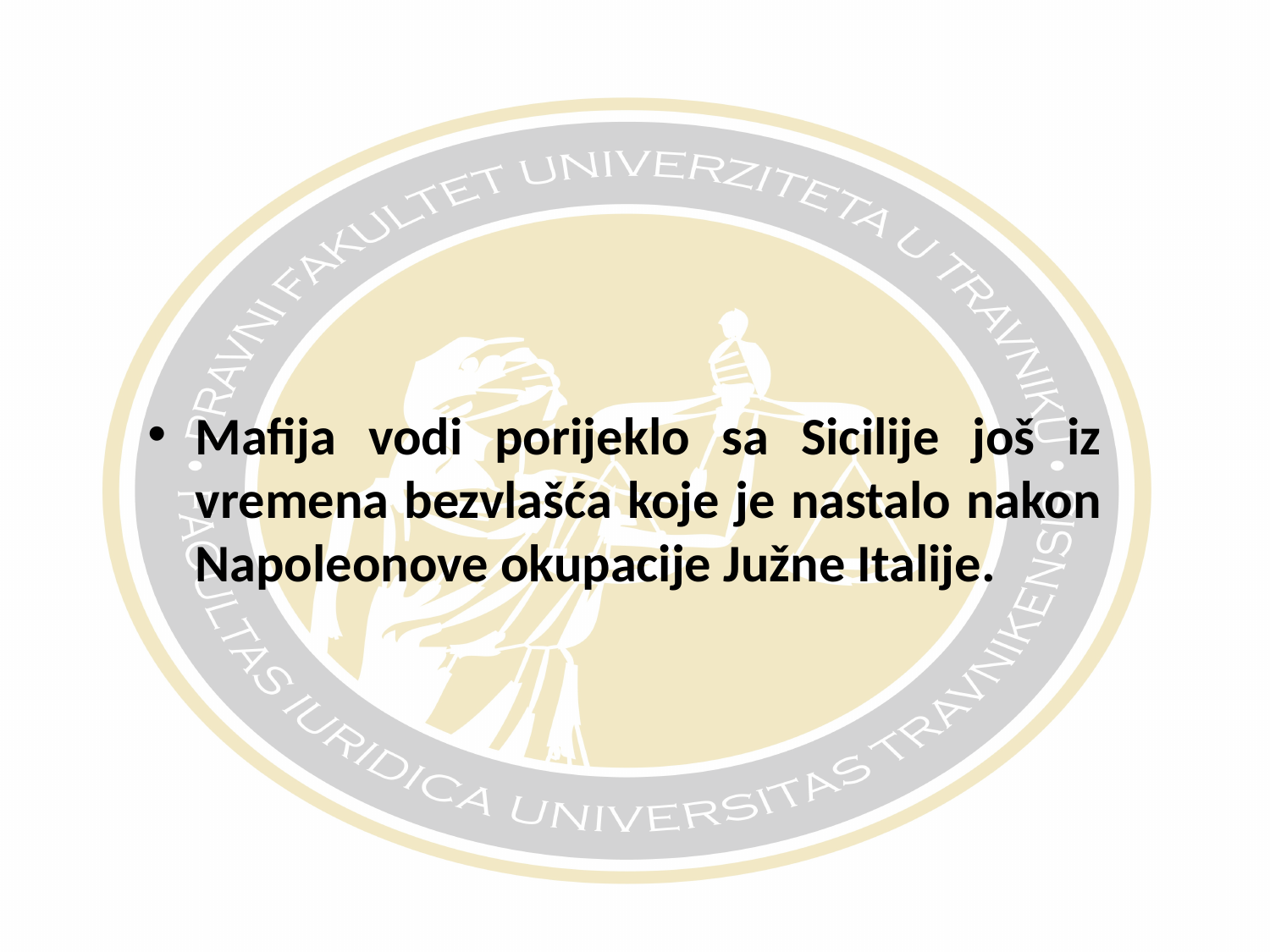

#
Mafija vodi porijeklo sa Sicilije još iz vremena bezvlašća koje je nastalo nakon Napoleonove okupacije Južne Italije.